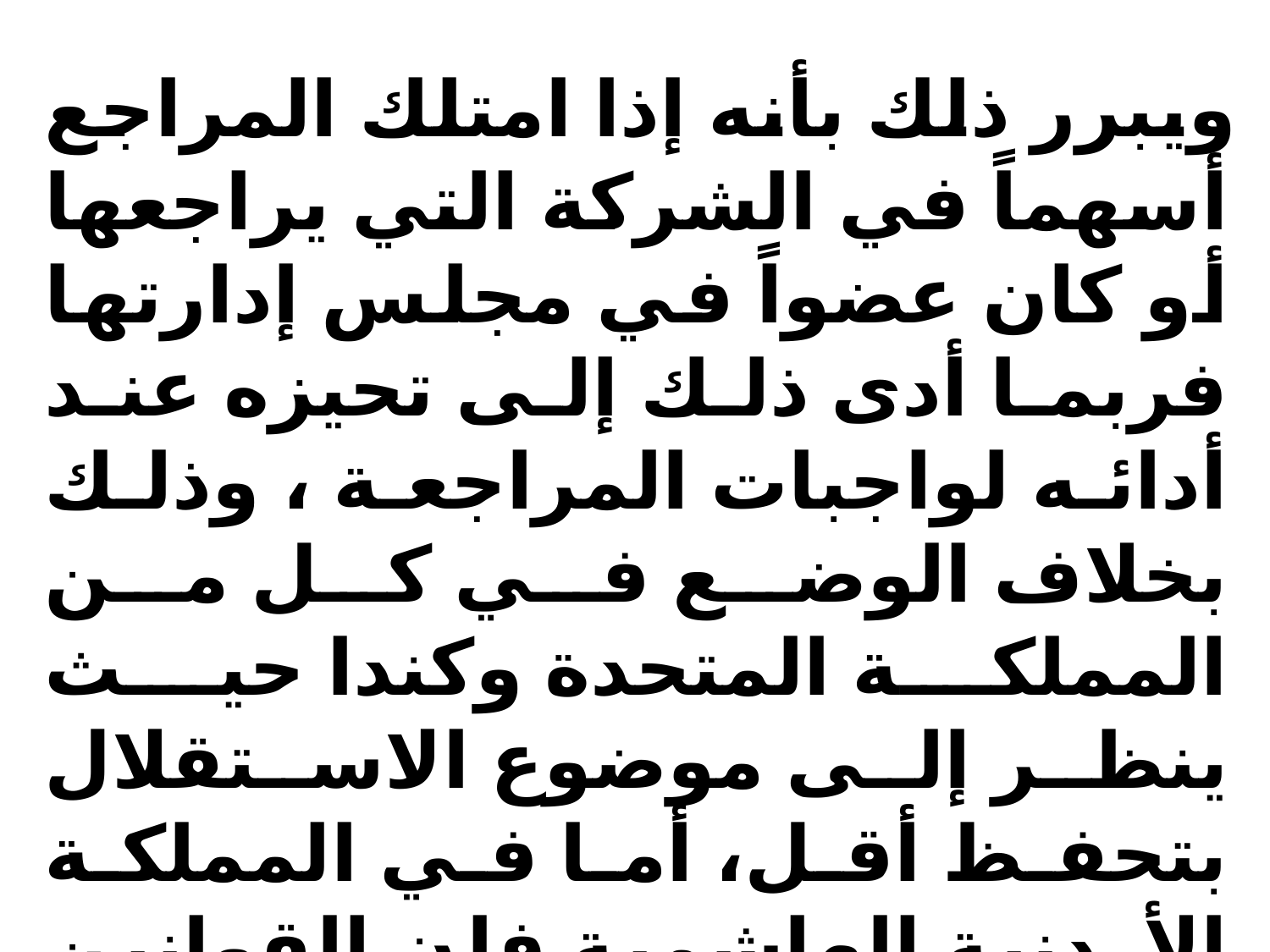

ويبرر ذلك بأنه إذا امتلك المراجع أسهماً في الشركة التي يراجعها أو كان عضواً في مجلس إدارتها فربما أدى ذلك إلى تحيزه عند أدائه لواجبات المراجعة ، وذلك بخلاف الوضع في كل من المملكة المتحدة وكندا حيث ينظر إلى موضوع الاستقلال بتحفظ أقل، أما في المملكة الأردنية الهاشمية فإن القوانين تجيز لمراجع الحسابات تقديم الاستشارات.